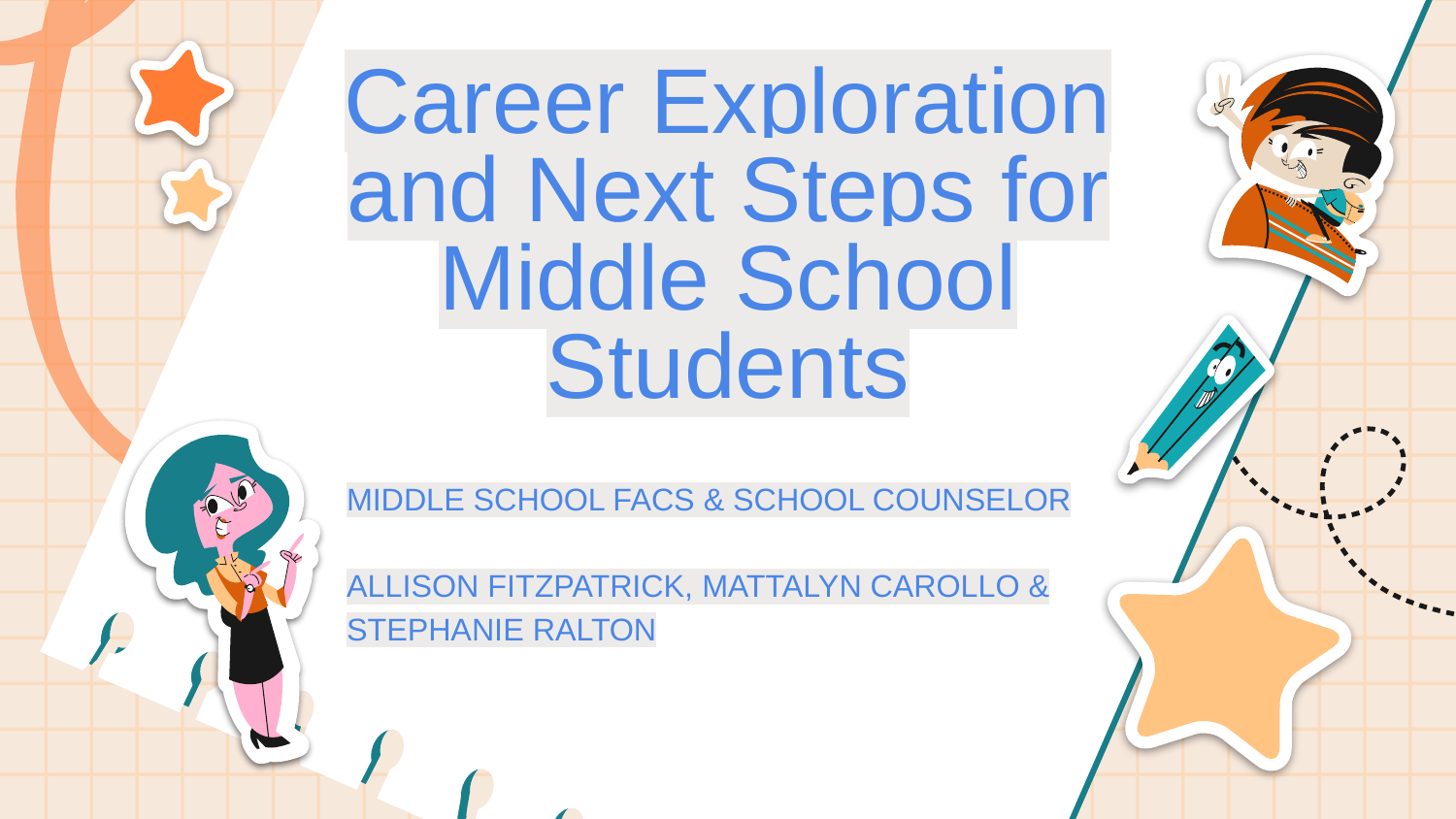

# Career Exploration and Next Steps for Middle School Students​

MIDDLE SCHOOL FACS & SCHOOL COUNSELOR​

ALLISON FITZPATRICK, MATTALYN CAROLLO & STEPHANIE RALTON